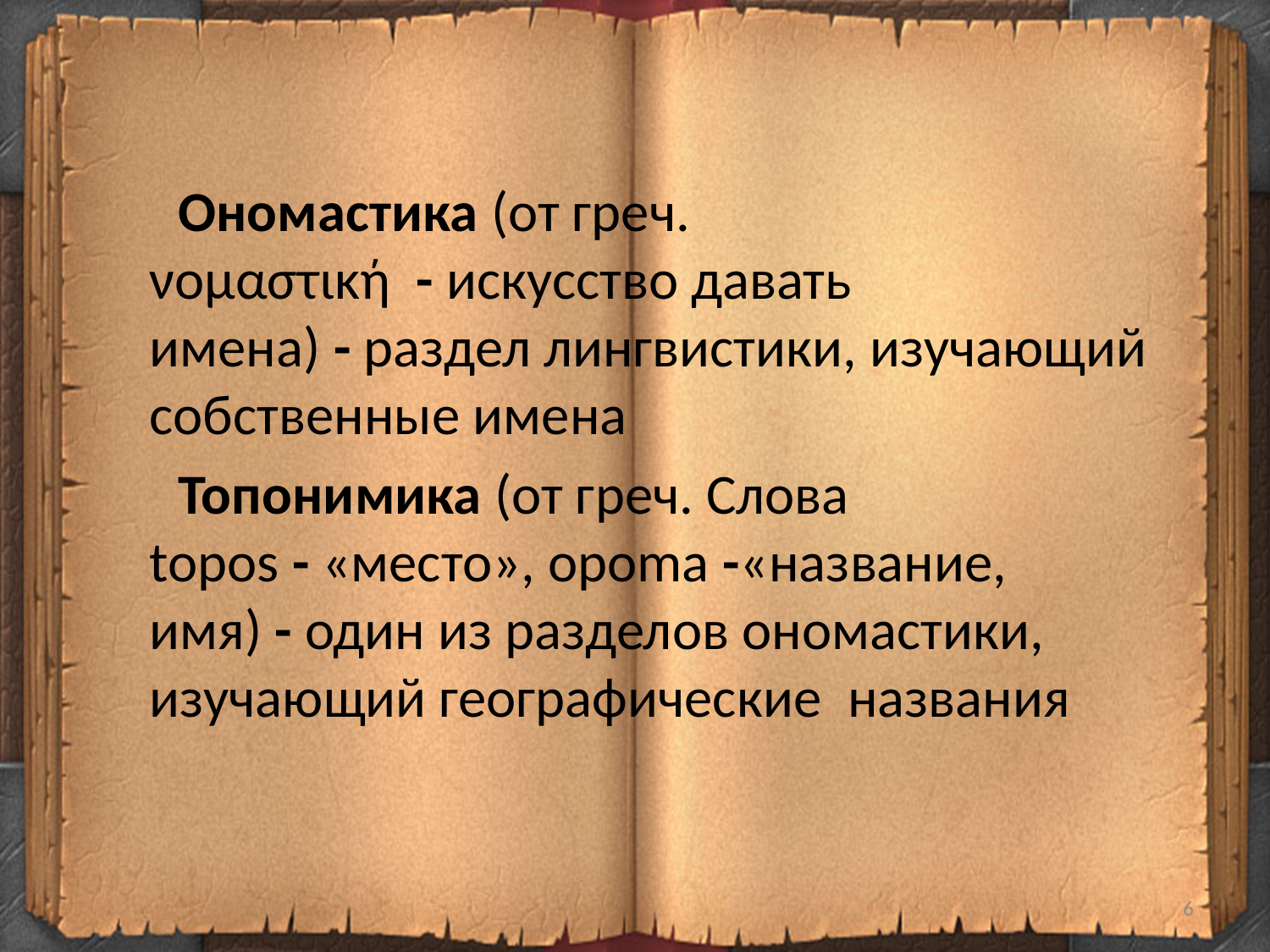

Ономастика (от греч. νομαστική  - искусство давать имена) - раздел лингвистики, изучающий собственные имена
      Топонимика (от греч. Слова topos - «место», opoma -«название, имя) - один из разделов ономастики, изучающий географические  названия

#
6